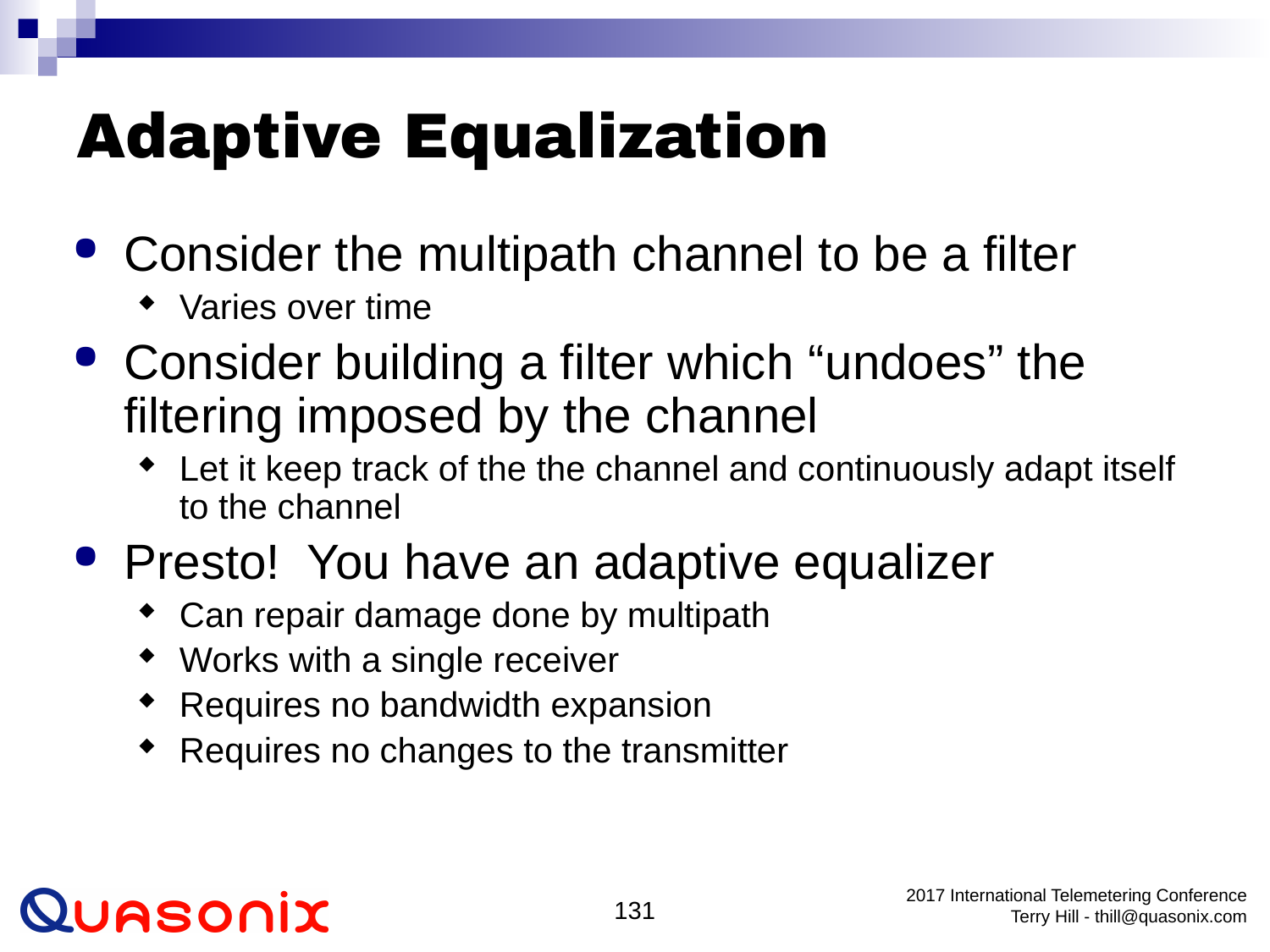

# Adaptive Equalization
Consider the multipath channel to be a filter
Varies over time
Consider building a filter which “undoes” the filtering imposed by the channel
Let it keep track of the the channel and continuously adapt itself to the channel
Presto!  You have an adaptive equalizer
Can repair damage done by multipath
Works with a single receiver
Requires no bandwidth expansion
Requires no changes to the transmitter